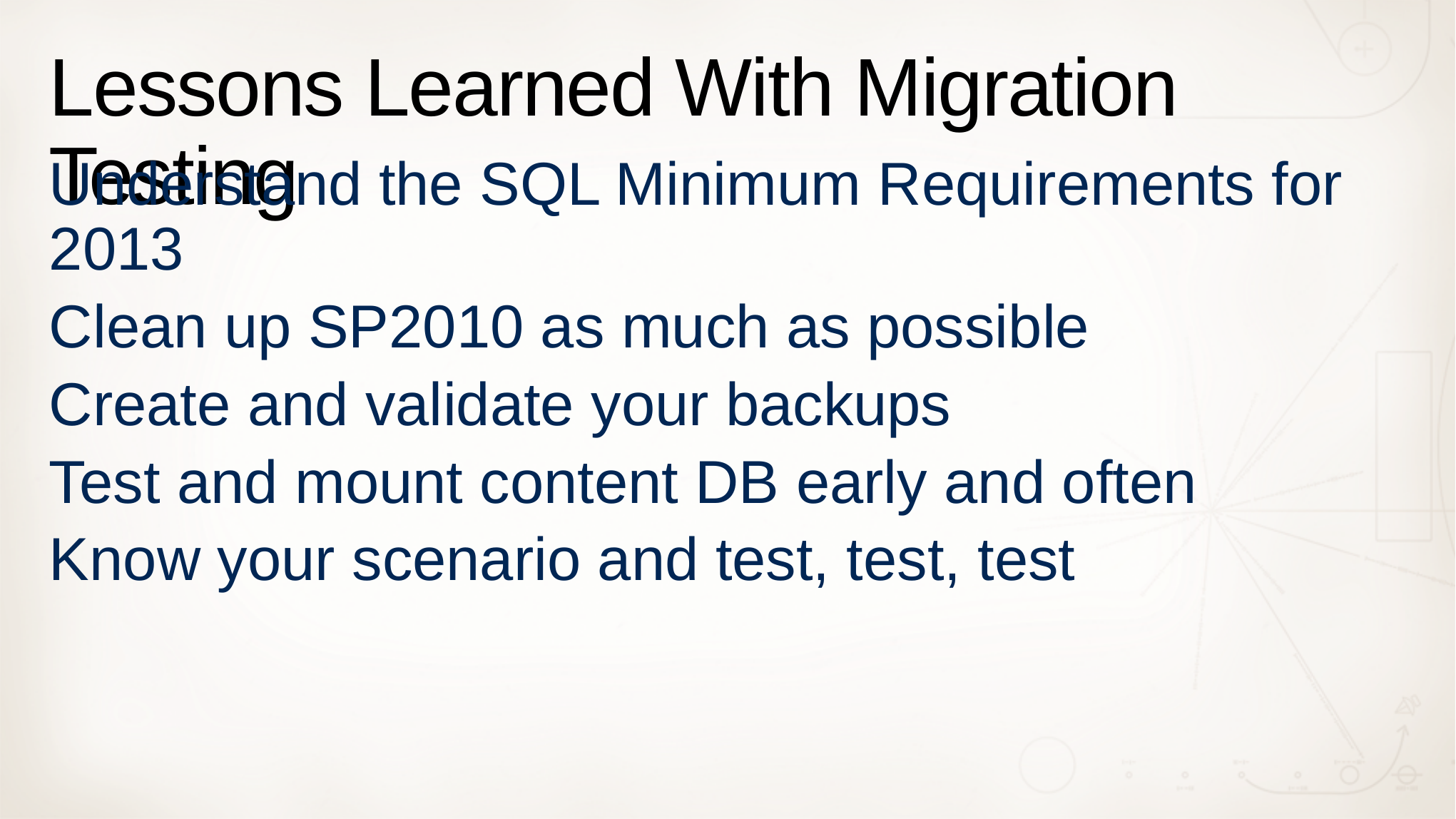

# Lessons Learned With Migration Testing
Understand the SQL Minimum Requirements for 2013
Clean up SP2010 as much as possible
Create and validate your backups
Test and mount content DB early and often
Know your scenario and test, test, test